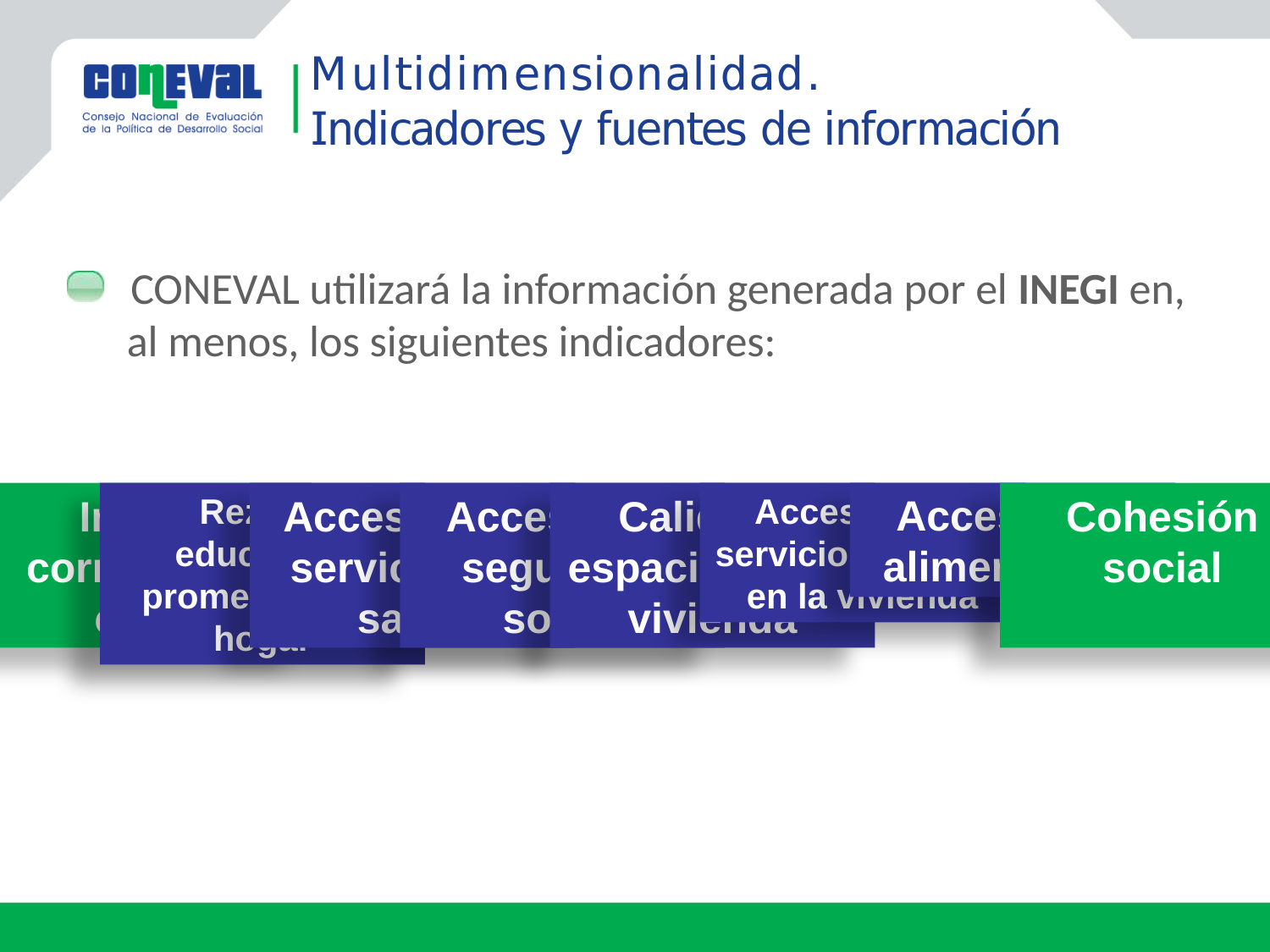

Multidimensionalidad.
Indicadores y fuentes de información
CONEVAL utilizará la información generada por el INEGI en,
      al menos, los siguientes indicadores:

Acceso a los servicios básicos en la vivienda
Acceso a la alimentación
Ingreso corriente per cápita
Rezago educativo  promedo en el hogar
Acceso a los servicios de salud
Acceso a la seguridad social
Calidad y espacios en la vivienda
Cohesión social